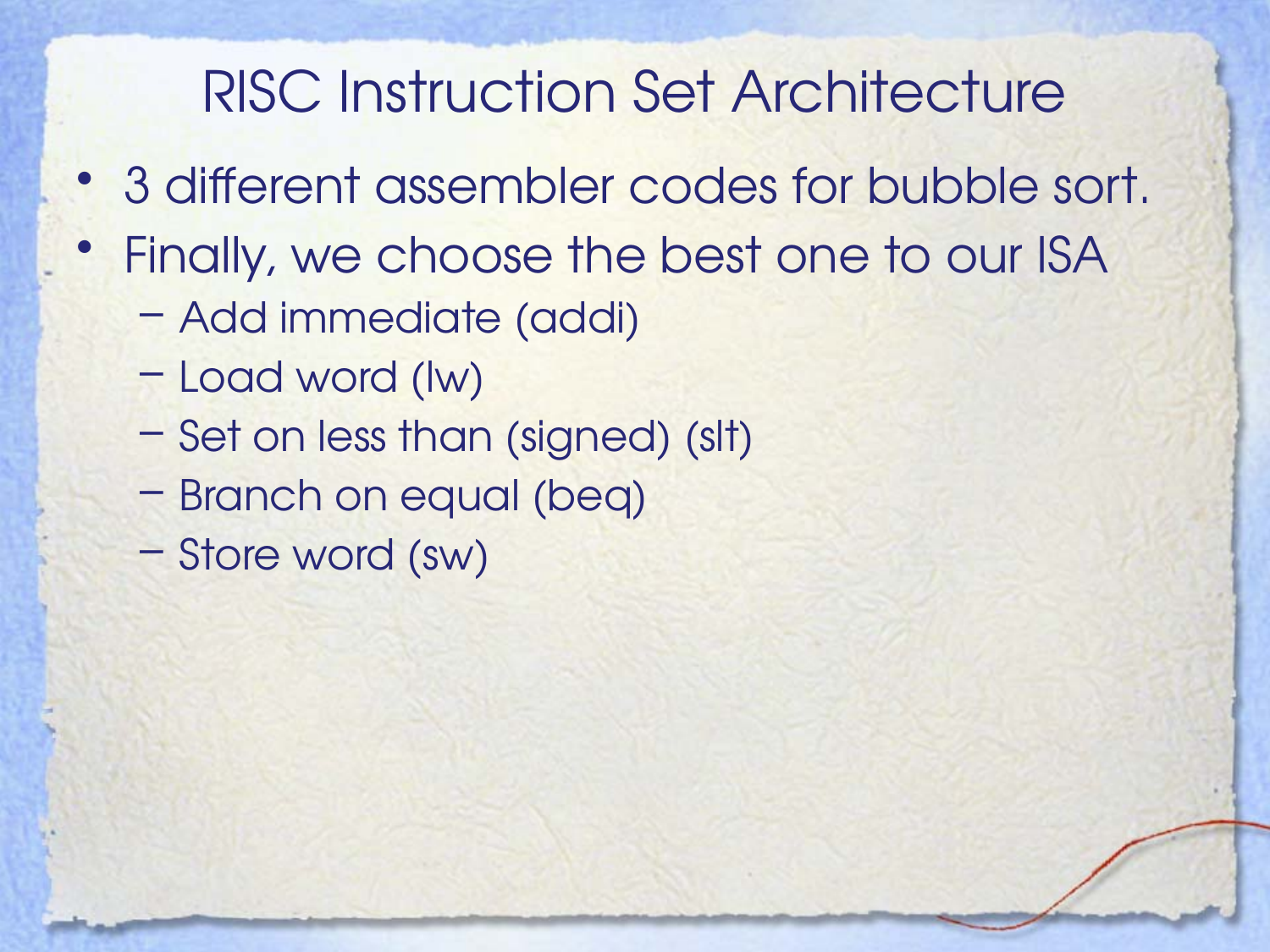

# RISC Instruction Set Architecture
3 different assembler codes for bubble sort.
Finally, we choose the best one to our ISA
Add immediate (addi)
Load word (lw)
Set on less than (signed) (slt)
Branch on equal (beq)
Store word (sw)